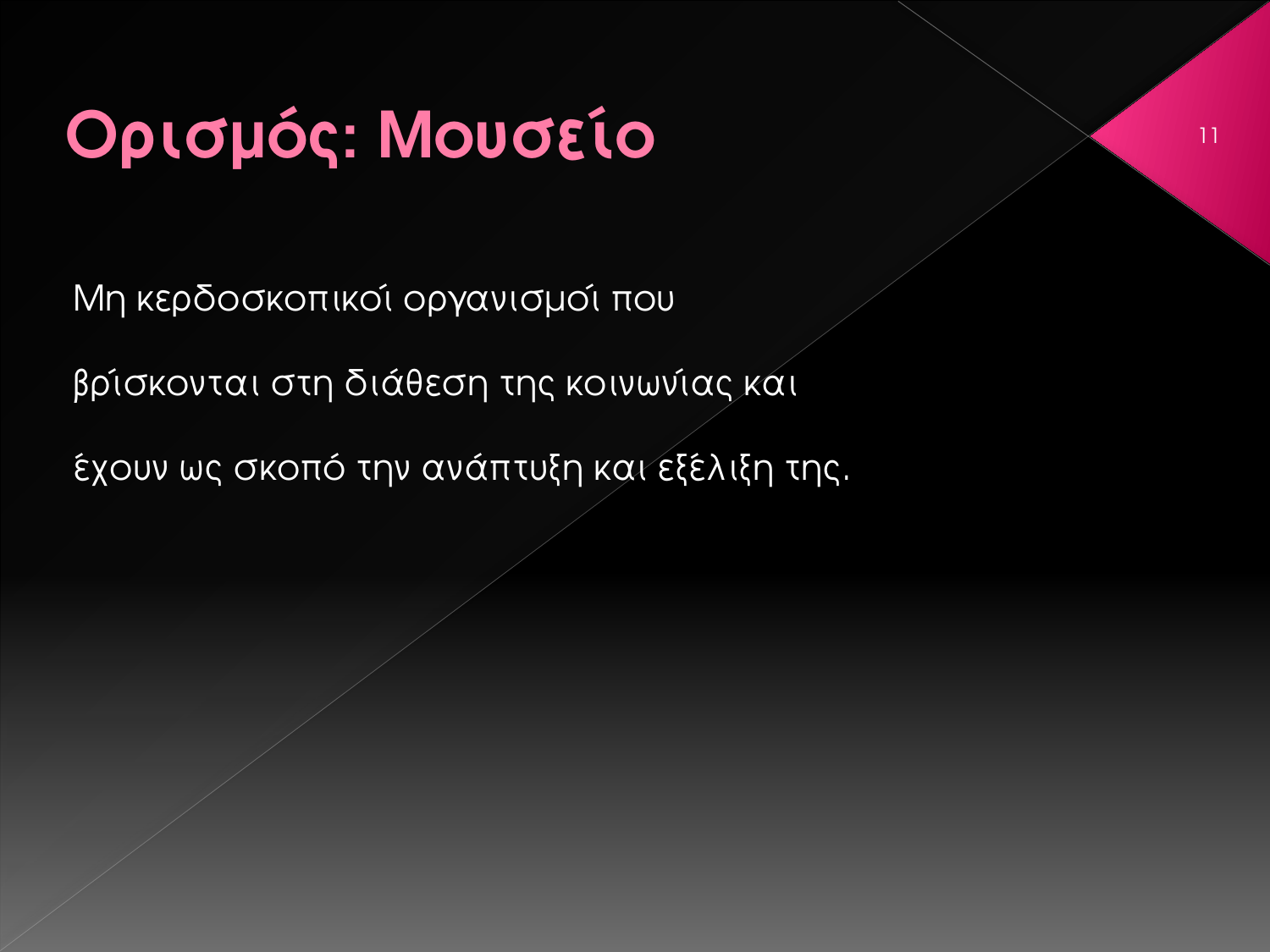

# Ορισμός: Μουσείο
11
Μη κερδοσκοπικοί οργανισμοί που βρίσκονται στη διάθεση της κοινωνίας και έχουν ως σκοπό την ανάπτυξη και εξέλιξη της.